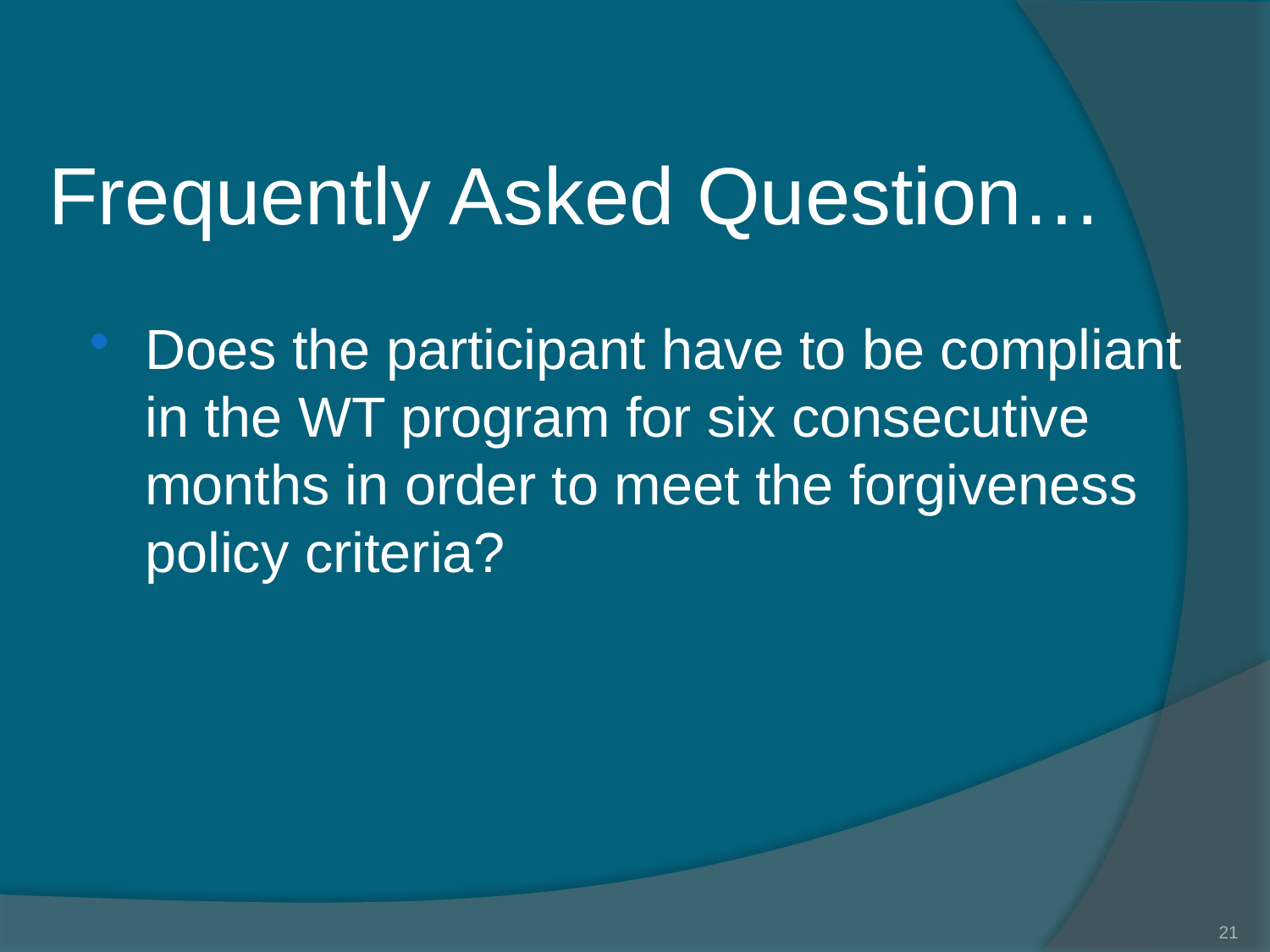

# Frequently Asked Question…
Does the participant have to be compliant in the WT program for six consecutive months in order to meet the forgiveness policy criteria?
21